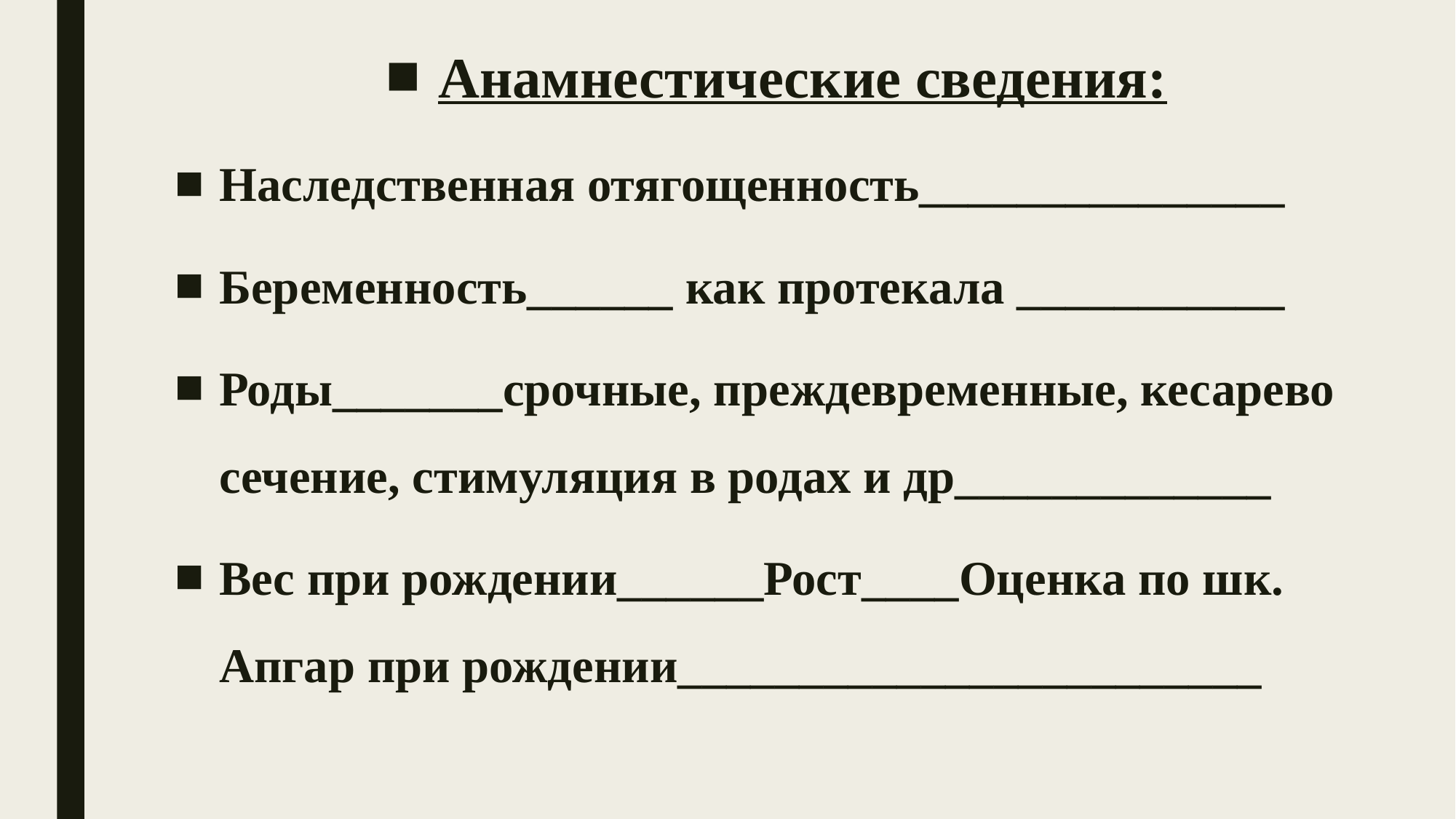

Анамнестические сведения:
Наследственная отягощенность_______________
Беременность______ как протекала ___________
Роды_______срочные, преждевременные, кесарево сечение, стимуляция в родах и др_____________
Вес при рождении______Рост____Оценка по шк. Апгар при рождении________________________